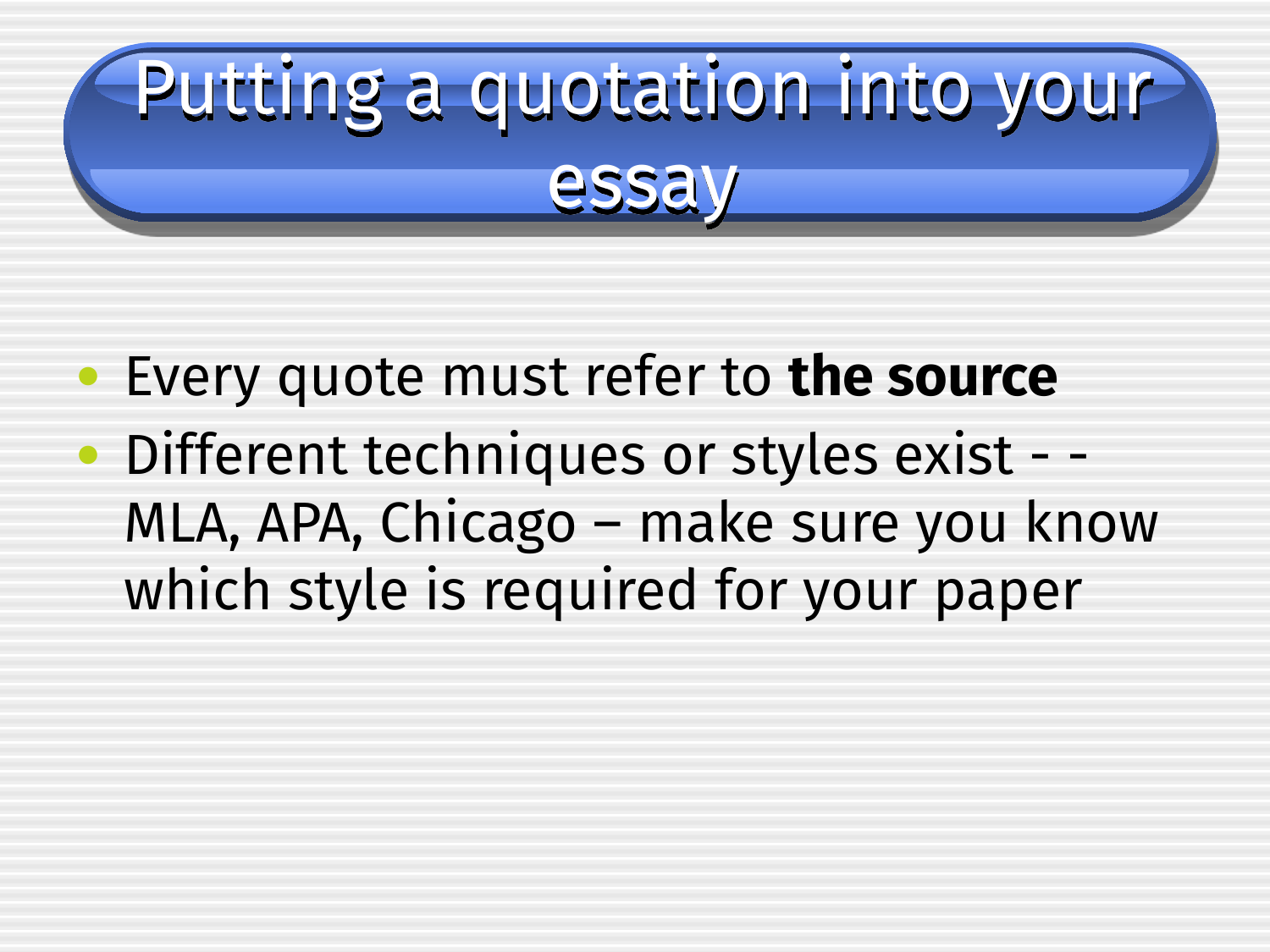

# Putting a quotation into your essay

Every quote must refer to the source
Different techniques or styles exist - - MLA, APA, Chicago – make sure you know which style is required for your paper